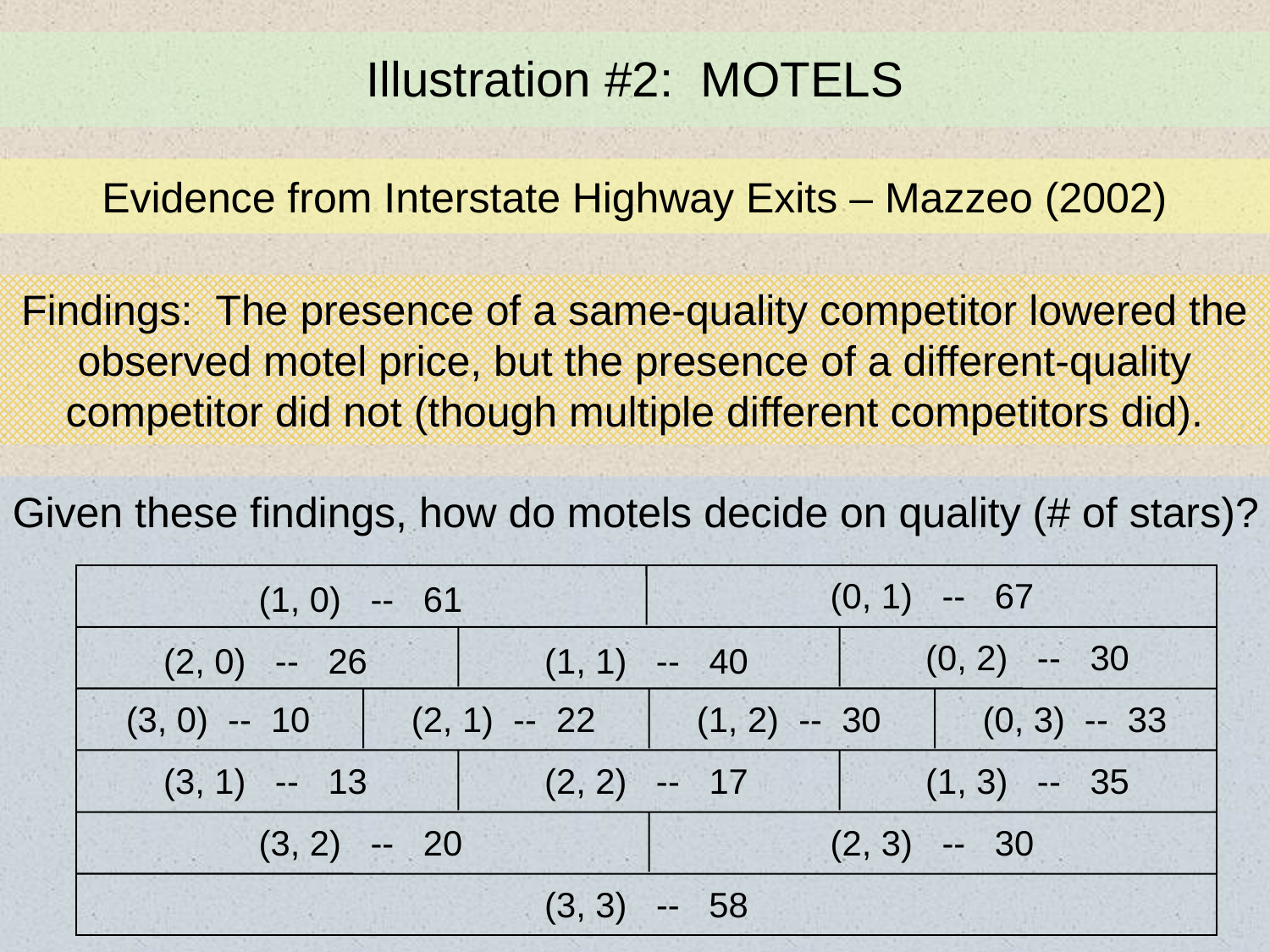

Illustration #2:  MOTELS
Evidence from Interstate Highway Exits – Mazzeo (2002)
Findings:  The presence of a same-quality competitor lowered the
observed motel price, but the presence of a different-quality
competitor did not (though multiple different competitors did).
Given these findings, how do motels decide on quality (# of stars)?

(0, 1)   --   67
(1, 0)   --   61

(0, 2)   --   30
(2, 0)   --   26
(1, 1)   --   40

(3, 0)  --  10
(2, 1)  --  22
(1, 2)  --  30
(0, 3)  --  33

(3, 1)   --   13
(2, 2)   --   17
(1, 3)   --   35

(3, 2)   --   20
(2, 3)   --   30

(3, 3)   --   58